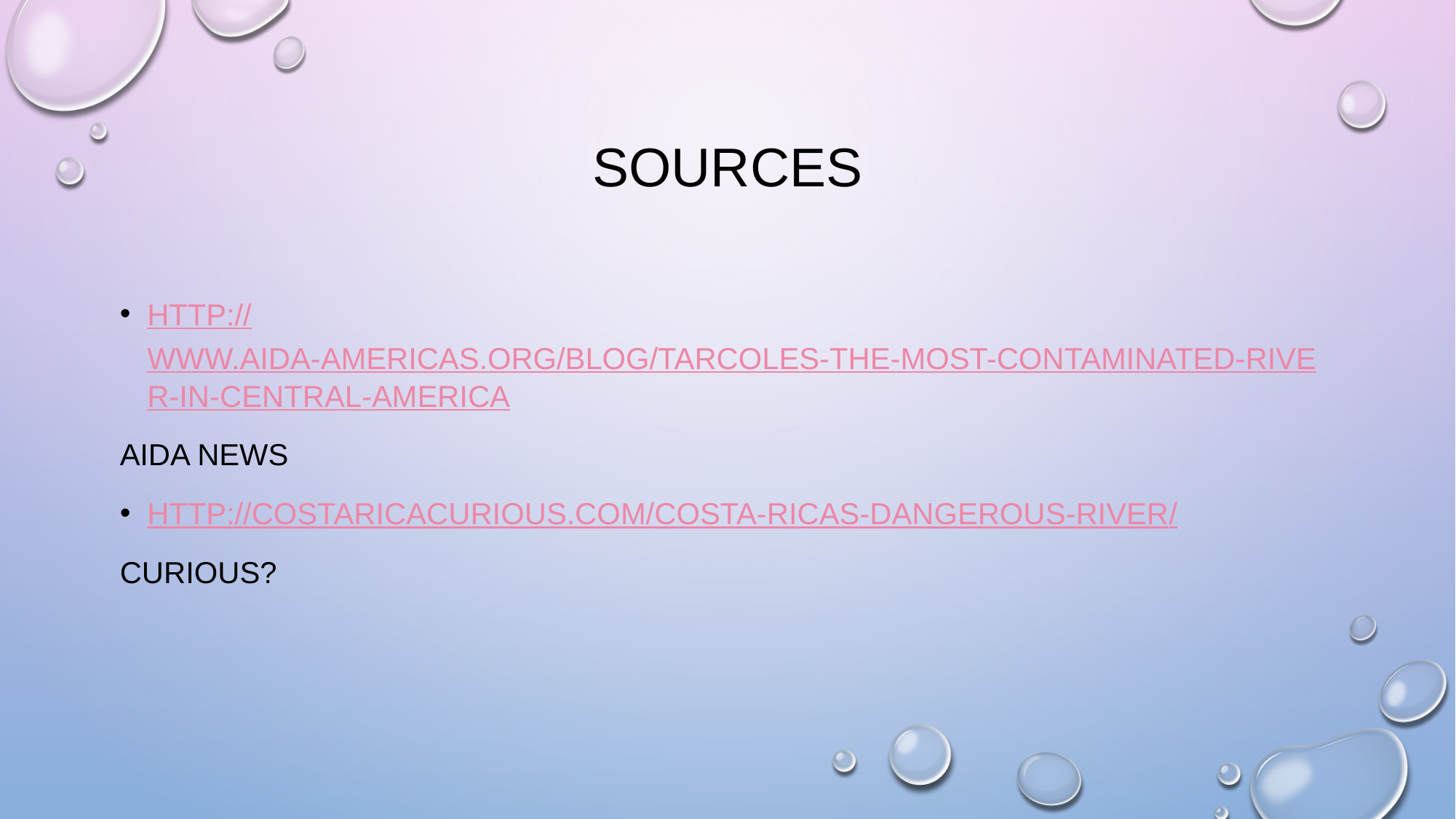

# Sources
http://www.aida-americas.org/blog/tarcoles-the-most-contaminated-river-in-central-america
Aida News
http://costaricacurious.com/costa-ricas-dangerous-river/
Curious?